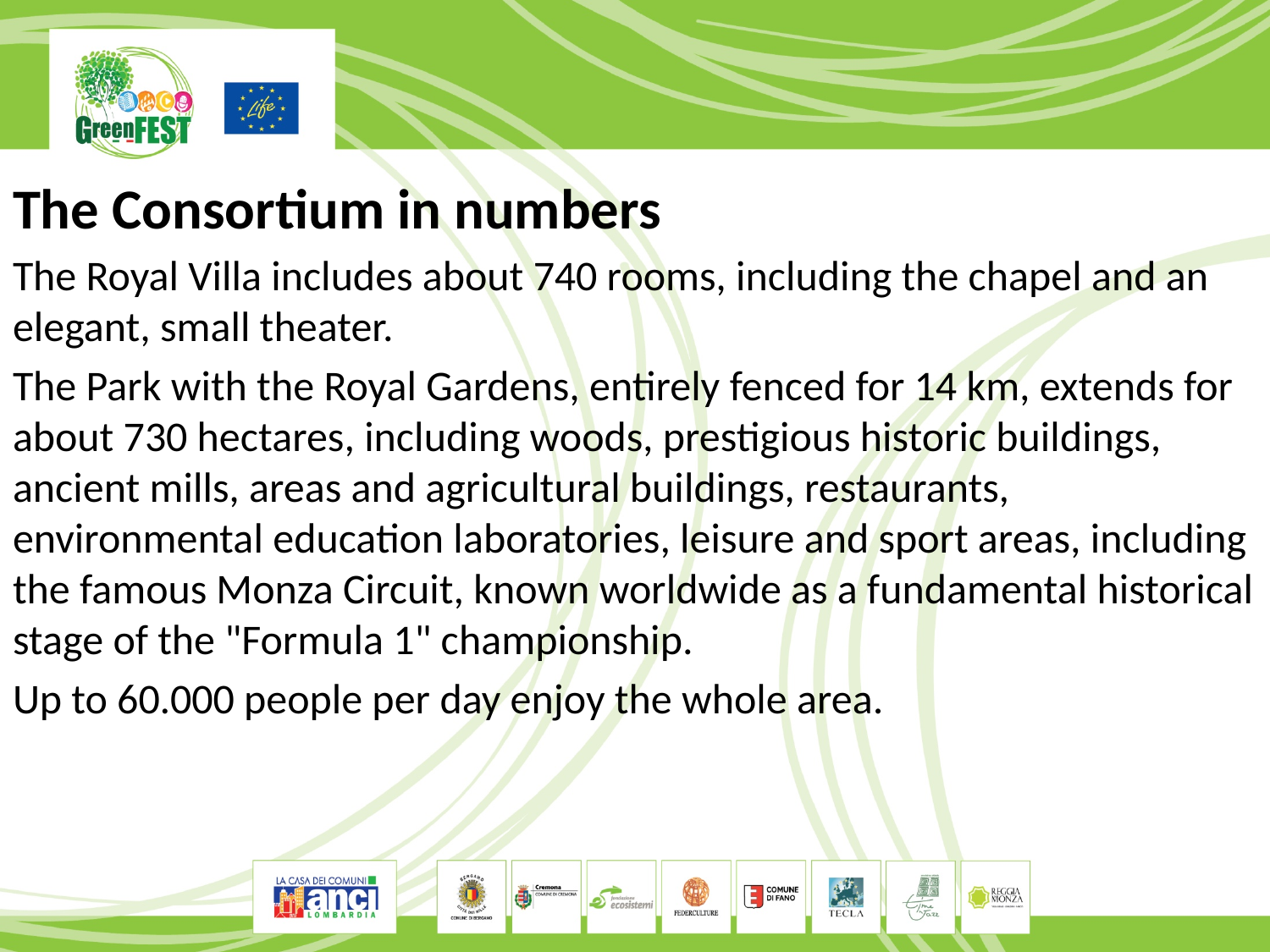

The Consortium in numbers
The Royal Villa includes about 740 rooms, including the chapel and an elegant, small theater.
The Park with the Royal Gardens, entirely fenced for 14 km, extends for about 730 hectares, including woods, prestigious historic buildings, ancient mills, areas and agricultural buildings, restaurants, environmental education laboratories, leisure and sport areas, including the famous Monza Circuit, known worldwide as a fundamental historical stage of the "Formula 1" championship.
Up to 60.000 people per day enjoy the whole area.